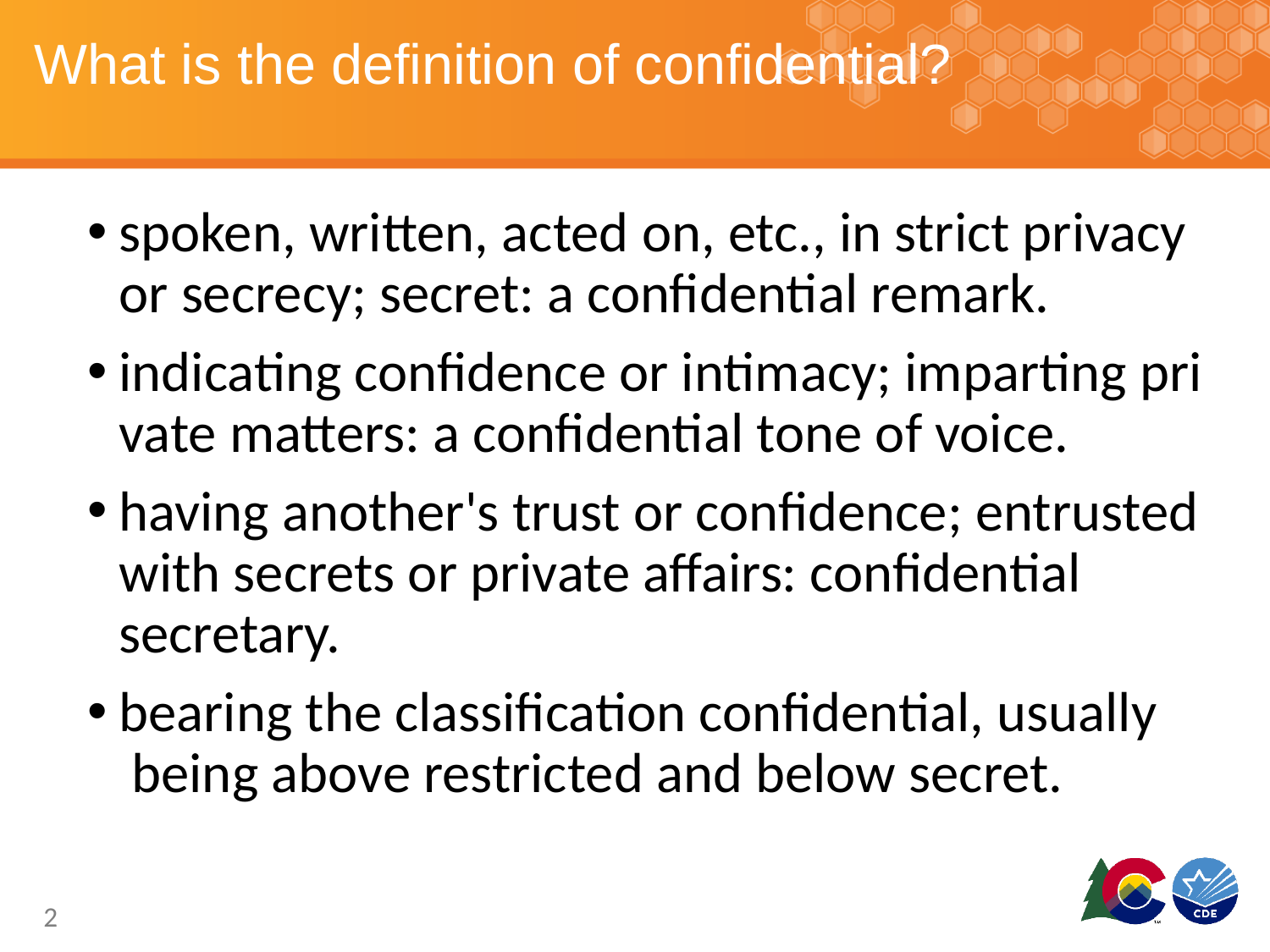

# What is the definition of confidential?
spoken, written, acted on, etc., in strict privacy or secrecy; secret: a confidential remark.
indicating confidence or intimacy; imparting private matters: a confidential tone of voice.
having another's trust or confidence; entrusted with secrets or private affairs: confidential secretary.
bearing the classification confidential, usually   being above restricted and below secret.

2